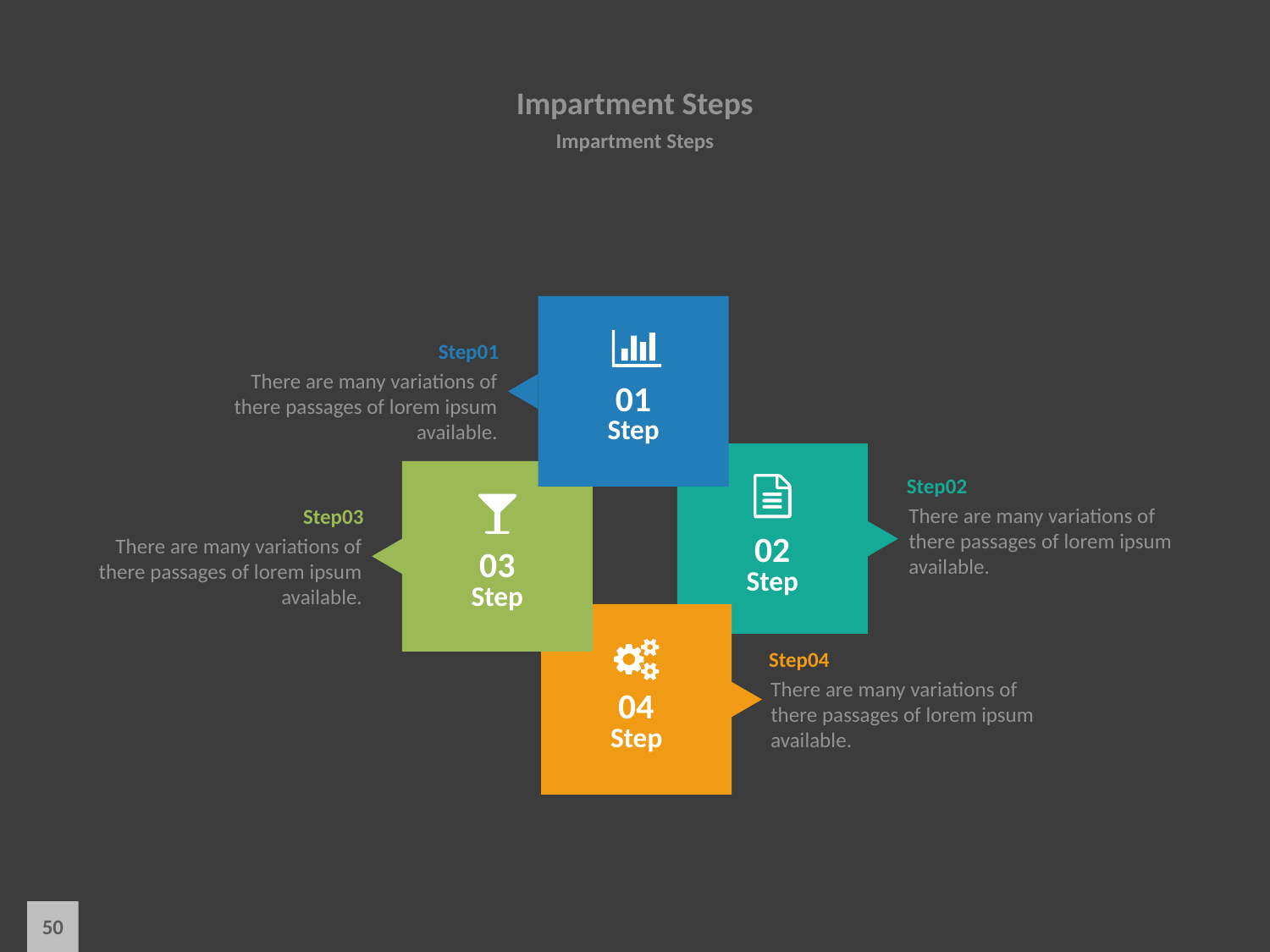

# Impartment Steps
Impartment Steps

Step01
There are many variations of there passages of lorem ipsum available.
01
Step

Step02
There are many variations of there passages of lorem ipsum available.

Step03
There are many variations of there passages of lorem ipsum available.
02
Step
03
Step

Step04
There are many variations of there passages of lorem ipsum available.
04
Step